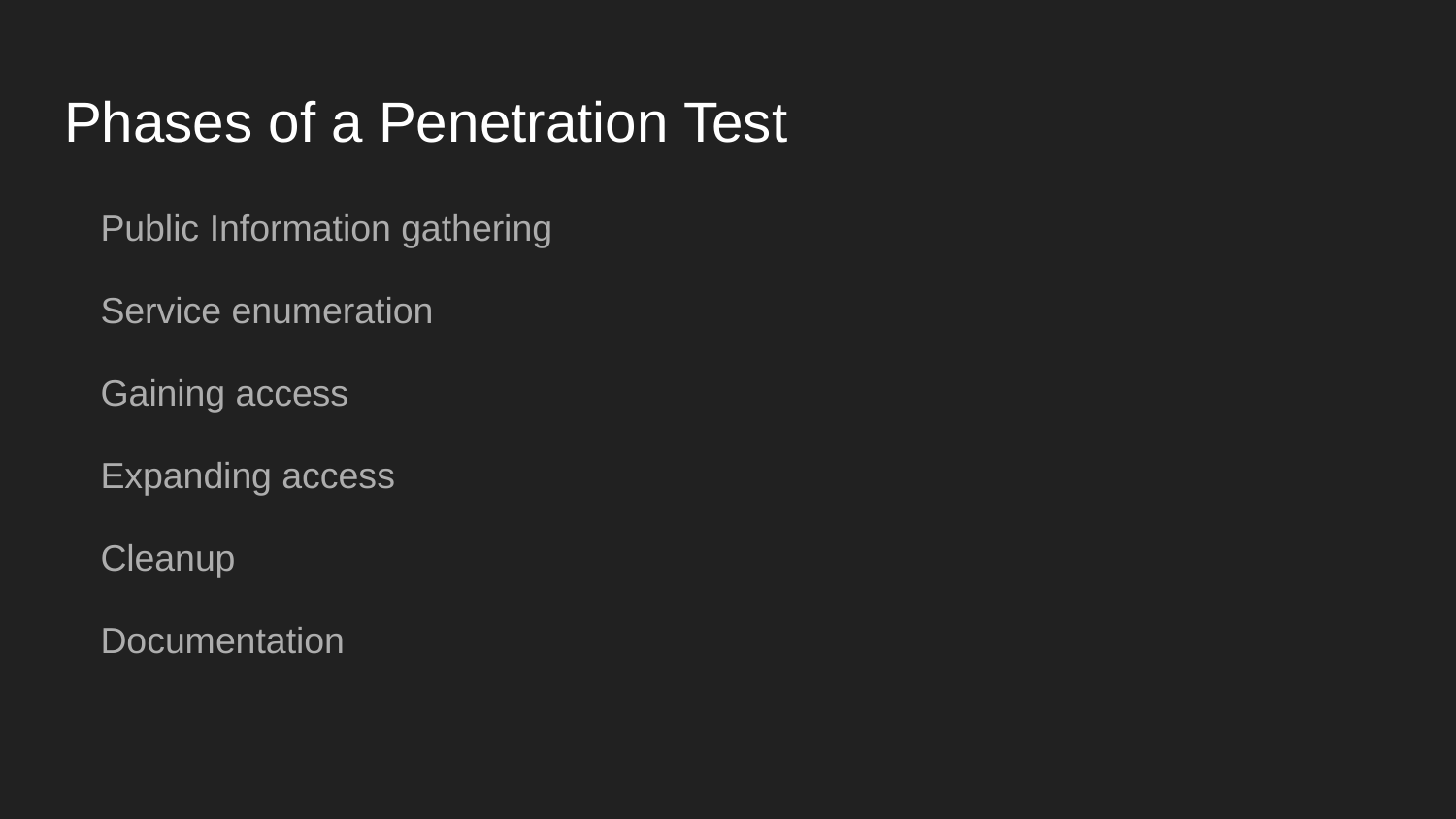

# Phases of a Penetration Test
Public Information gathering
Service enumeration
Gaining access
Expanding access
Cleanup
Documentation